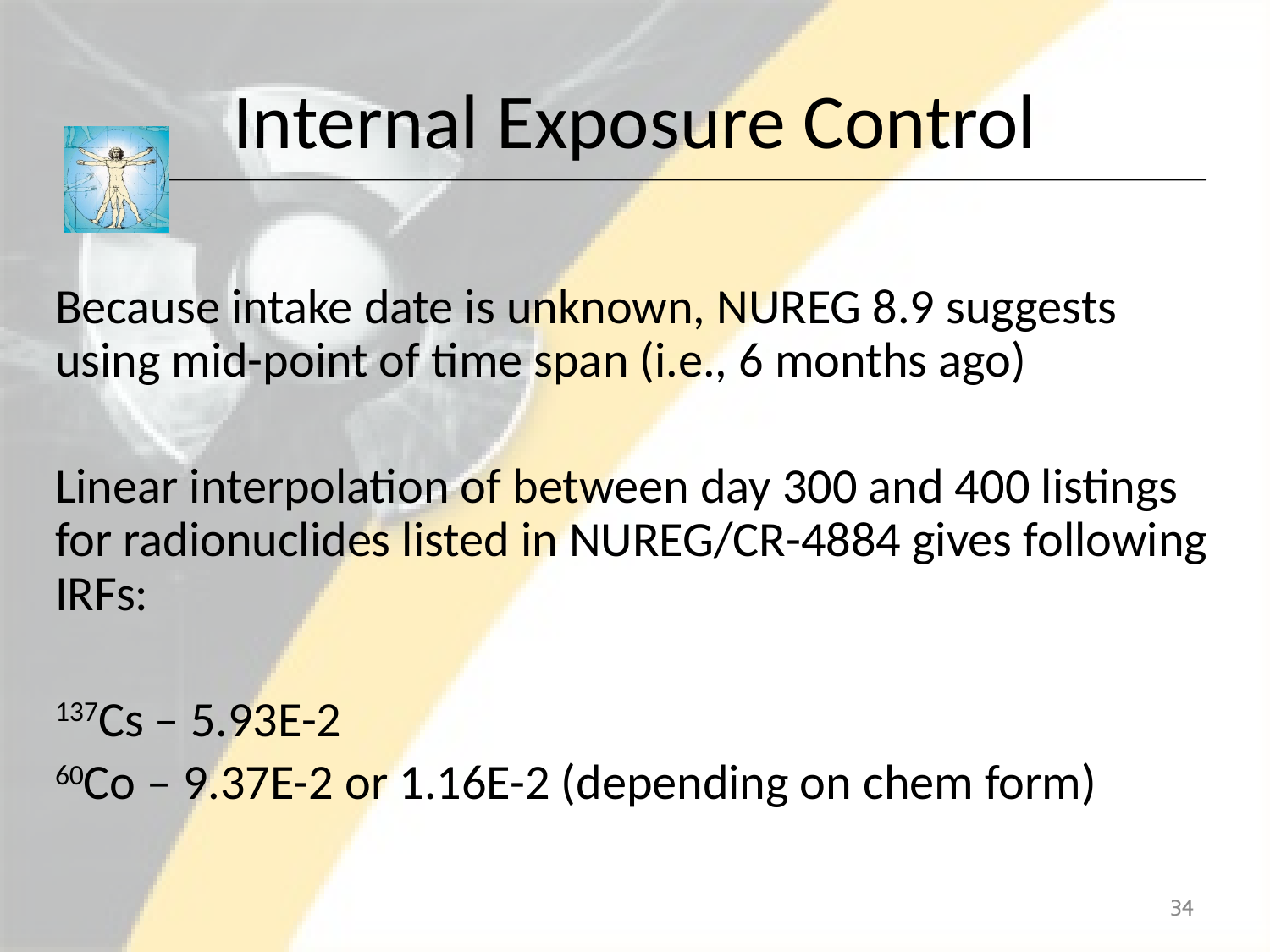

# Internal Exposure Control
Because intake date is unknown, NUREG 8.9 suggests using mid-point of time span (i.e., 6 months ago)

Linear interpolation of between day 300 and 400 listings for radionuclides listed in NUREG/CR-4884 gives following IRFs:

137Cs – 5.93E-2
60Co – 9.37E-2 or 1.16E-2 (depending on chem form)
34